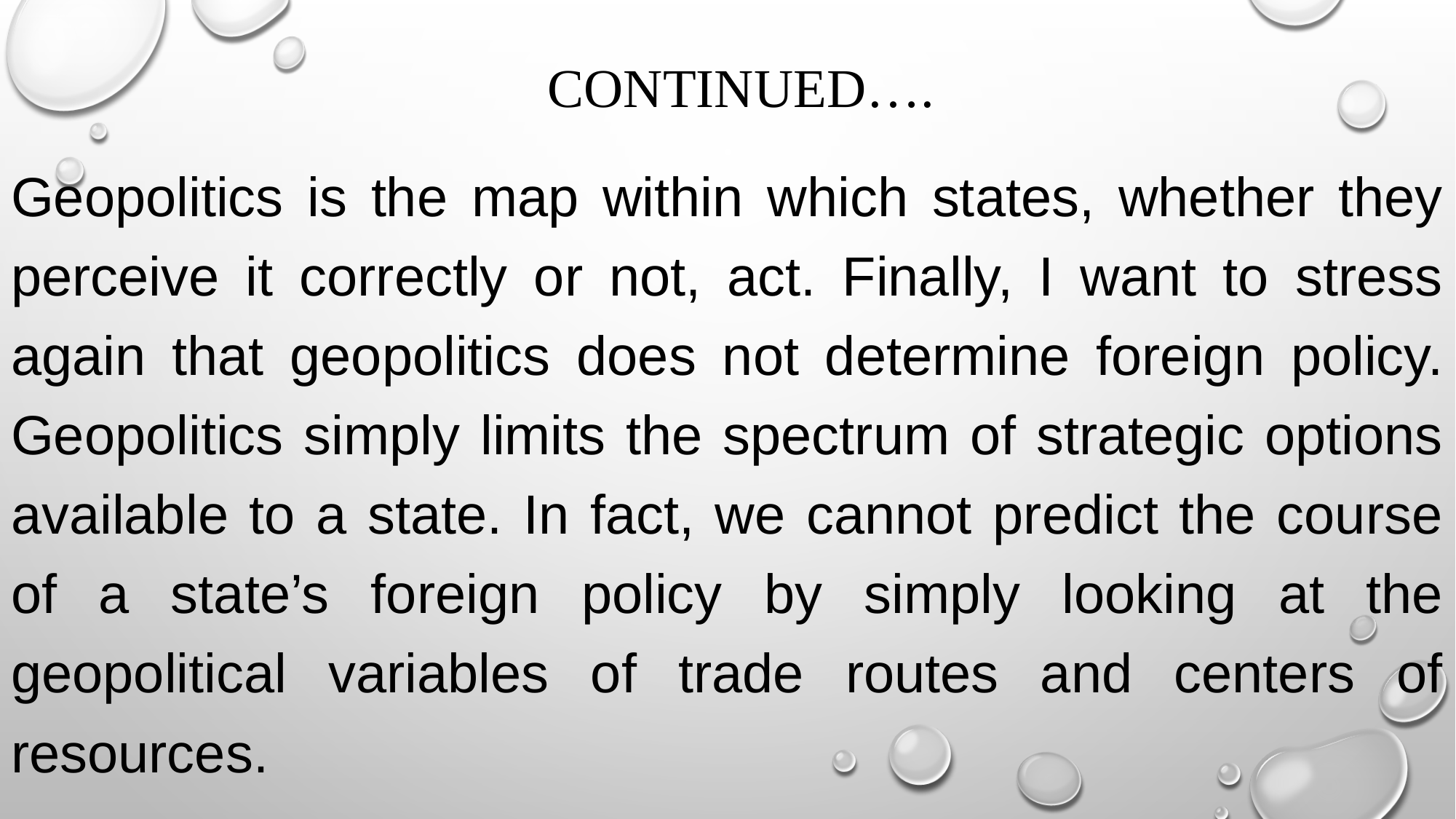

# continued….
Geopolitics is the map within which states, whether they perceive it correctly or not, act. Finally, I want to stress again that geopolitics does not determine foreign policy. Geopolitics simply limits the spectrum of strategic options available to a state. In fact, we cannot predict the course of a state’s foreign policy by simply looking at the geopolitical variables of trade routes and centers of resources.